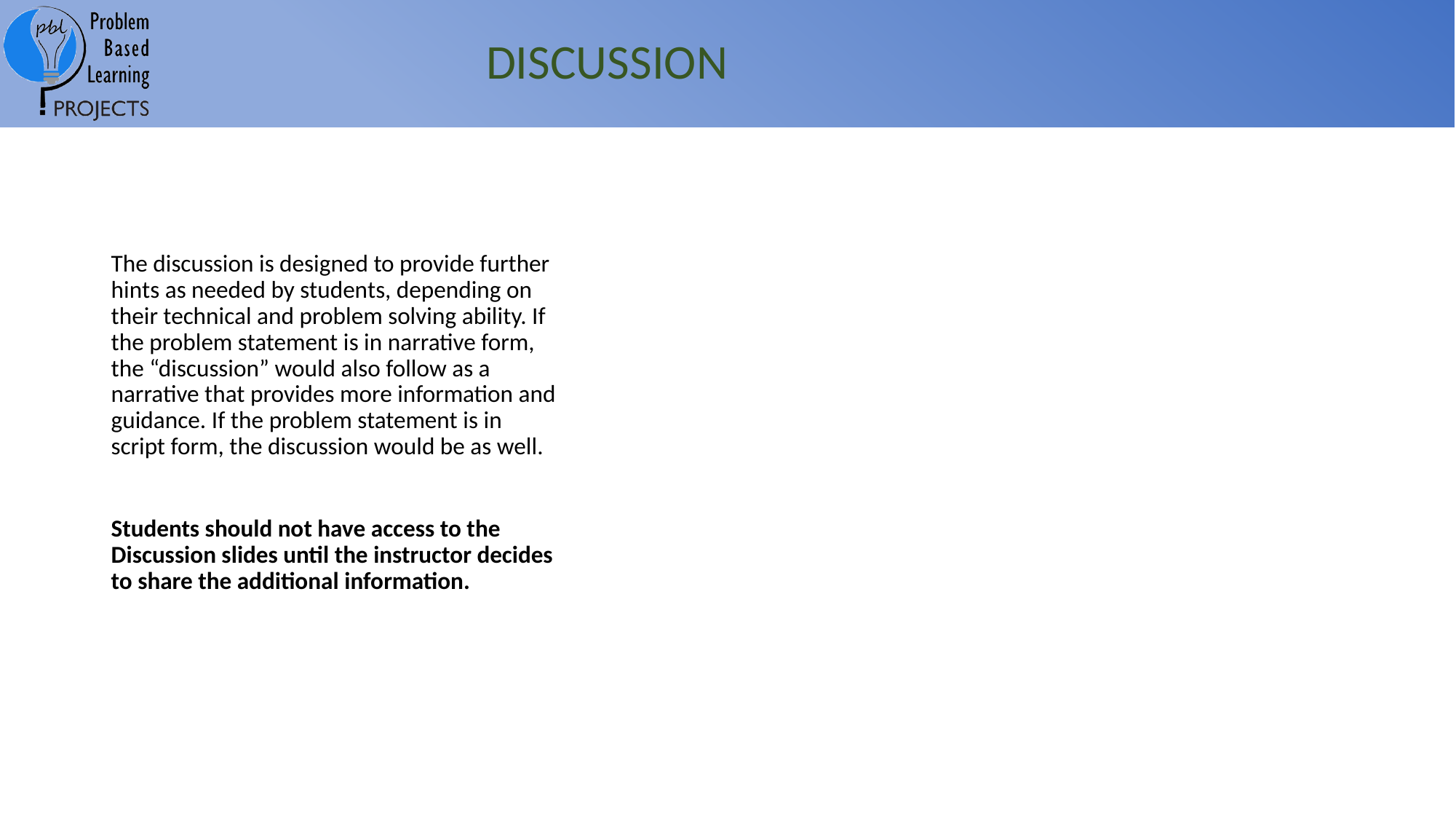

# DISCUSSION

The discussion is designed to provide further hints as needed by students, depending on their technical and problem solving ability. If the problem statement is in narrative form, the “discussion” would also follow as a narrative that provides more information and guidance. If the problem statement is in script form, the discussion would be as well.

Students should not have access to the Discussion slides until the instructor decides to share the additional information.